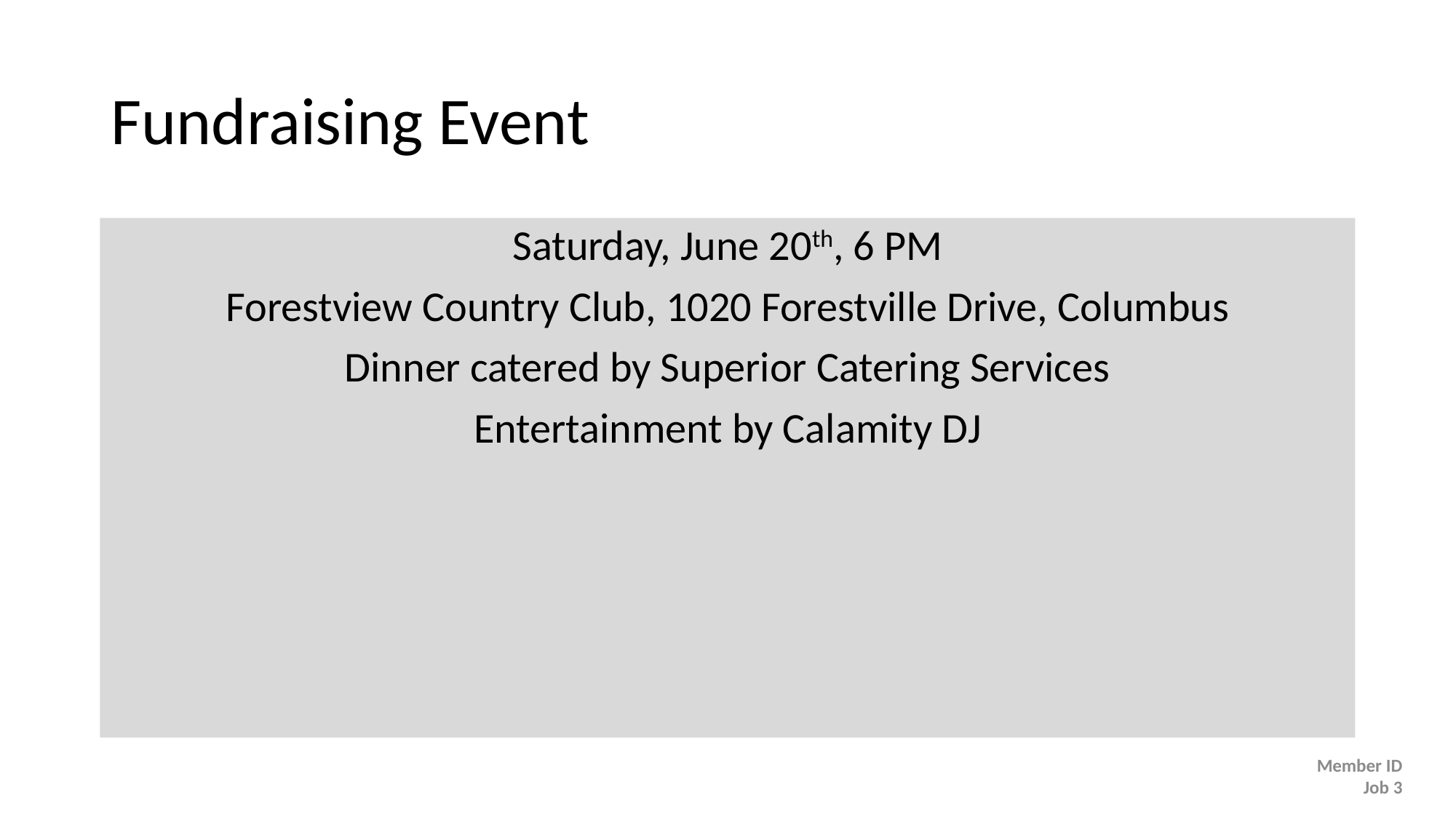

# Fundraising Event
Saturday, June 20th, 6 PM
Forestview Country Club, 1020 Forestville Drive, Columbus
Dinner catered by Superior Catering Services
Entertainment by Calamity DJ
Member ID
Job 3